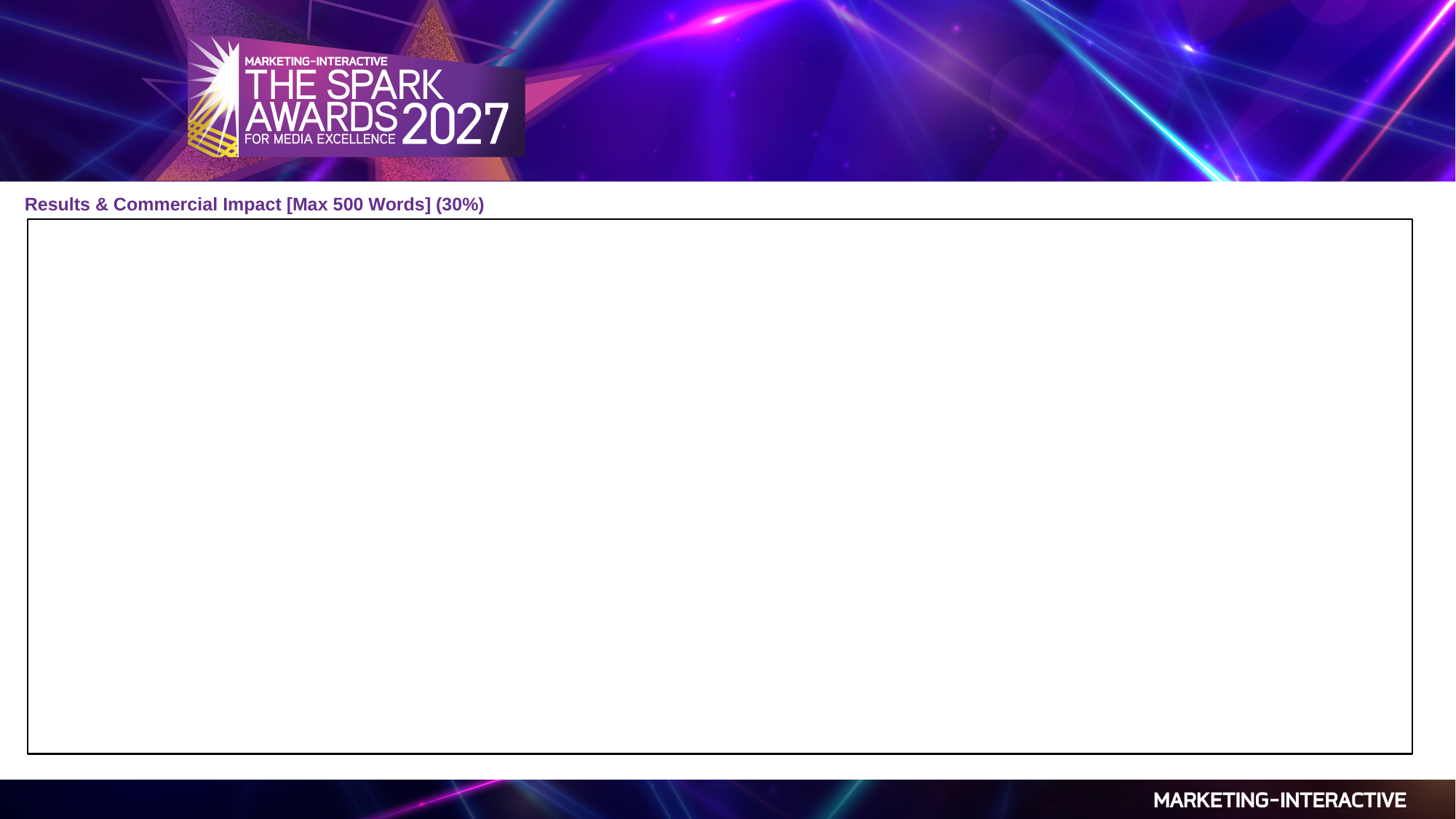

Results & Commercial Impact [Max 500 Words] (30%)